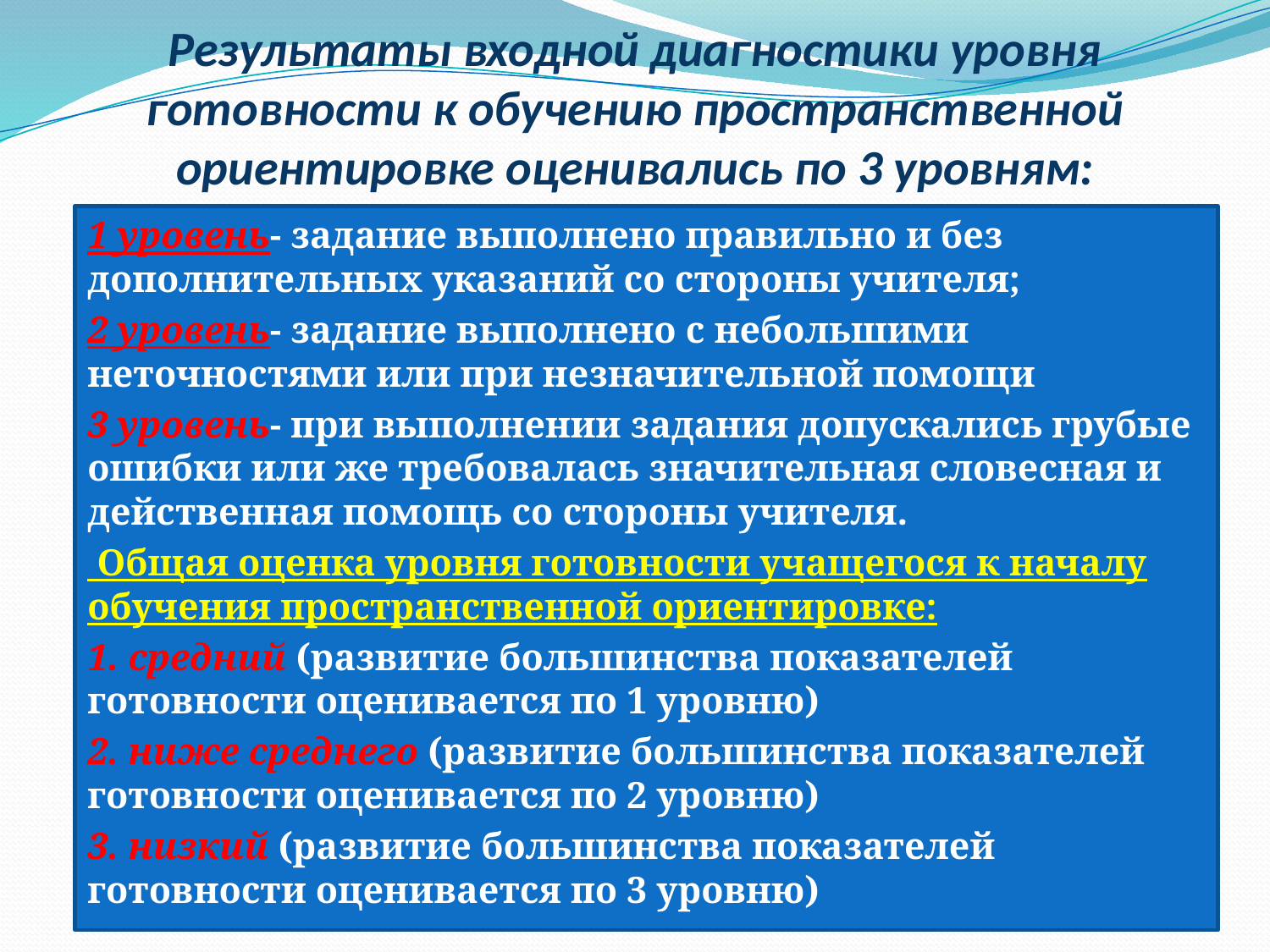

# Результаты входной диагностики уровня готовности к обучению пространственной ориентировке оценивались по 3 уровням:
1 уровень- задание выполнено правильно и без дополнительных указаний со стороны учителя;
2 уровень- задание выполнено с небольшими неточностями или при незначительной помощи
3 уровень- при выполнении задания допускались грубые ошибки или же требовалась значительная словесная и действенная помощь со стороны учителя.
 Общая оценка уровня готовности учащегося к началу обучения пространственной ориентировке:
1. средний (развитие большинства показателей готовности оценивается по 1 уровню)
2. ниже среднего (развитие большинства показателей готовности оценивается по 2 уровню)
3. низкий (развитие большинства показателей готовности оценивается по 3 уровню)